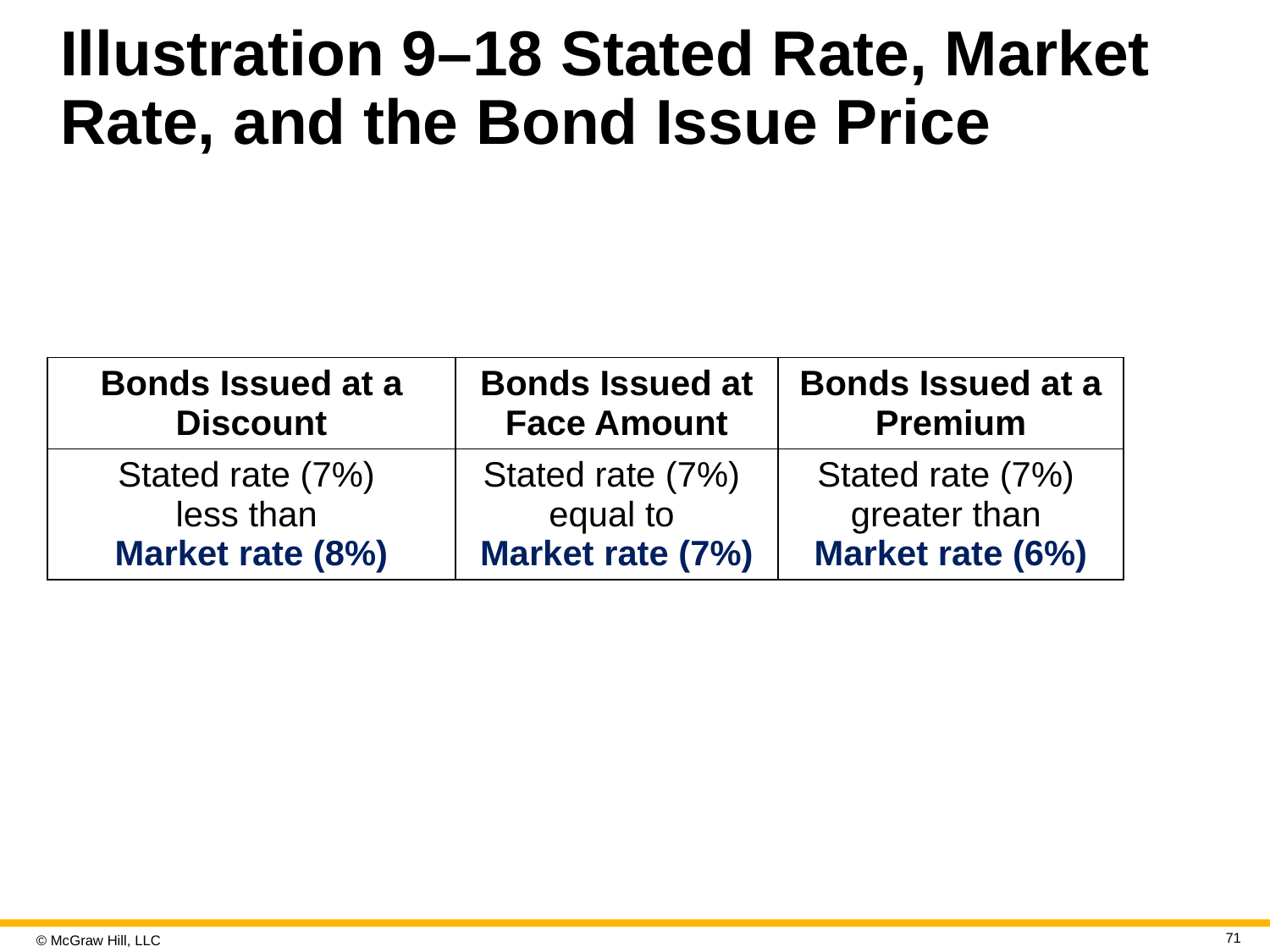

# Illustration 9–18 Stated Rate, Market Rate, and the Bond Issue Price
| Bonds Issued at a Discount | Bonds Issued at Face Amount | Bonds Issued at a Premium |
| --- | --- | --- |
| Stated rate (7%)  less than  Market rate (8%) | Stated rate (7%)  equal to  Market rate (7%) | Stated rate (7%)  greater than  Market rate (6%) |
71